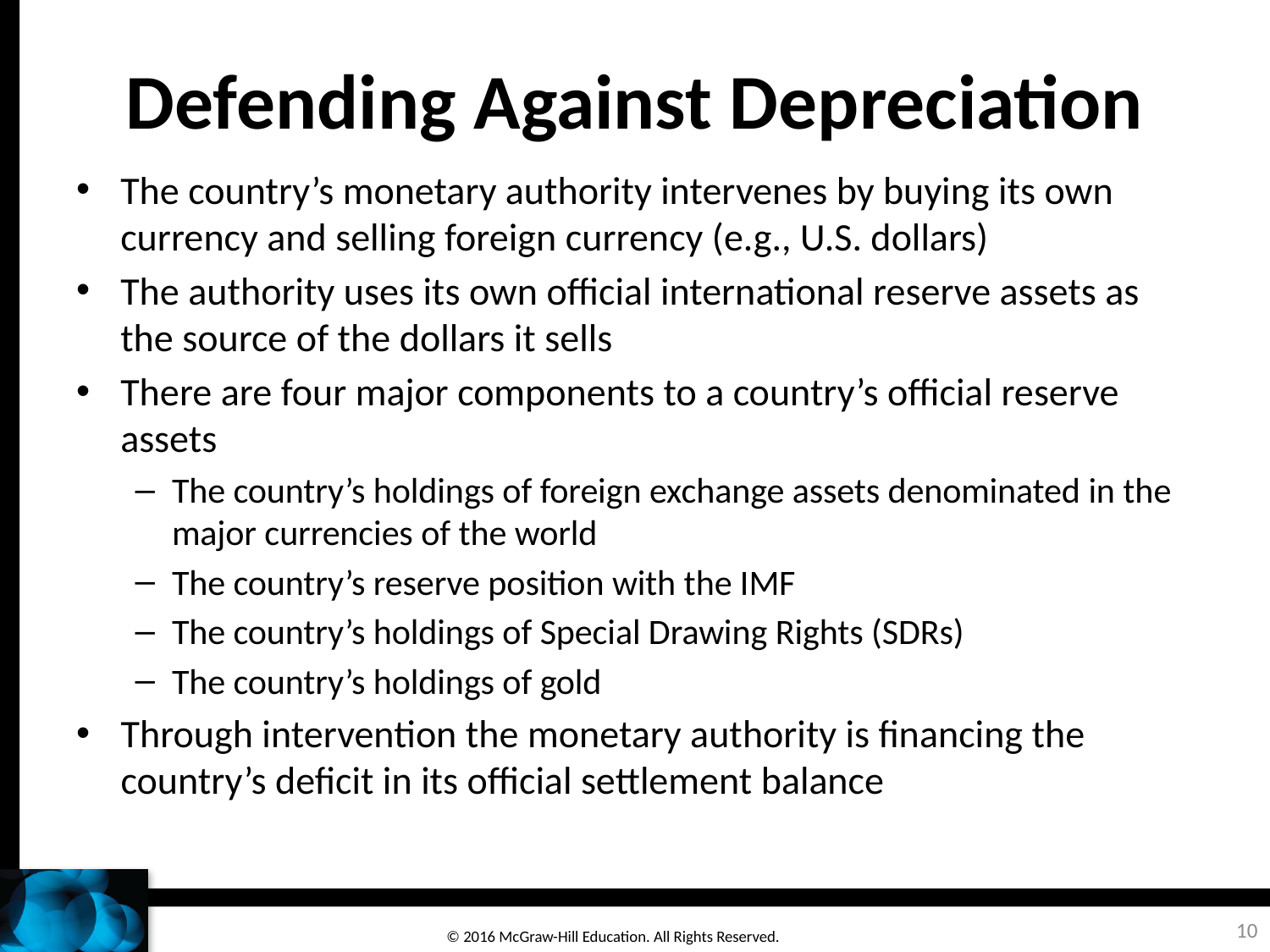

# Defending Against Depreciation
The country’s monetary authority intervenes by buying its own currency and selling foreign currency (e.g., U.S. dollars)
The authority uses its own official international reserve assets as the source of the dollars it sells
There are four major components to a country’s official reserve assets
The country’s holdings of foreign exchange assets denominated in the major currencies of the world
The country’s reserve position with the IMF
The country’s holdings of Special Drawing Rights (SDRs)
The country’s holdings of gold
Through intervention the monetary authority is financing the country’s deficit in its official settlement balance

10
© 2016 McGraw-Hill Education. All Rights Reserved.